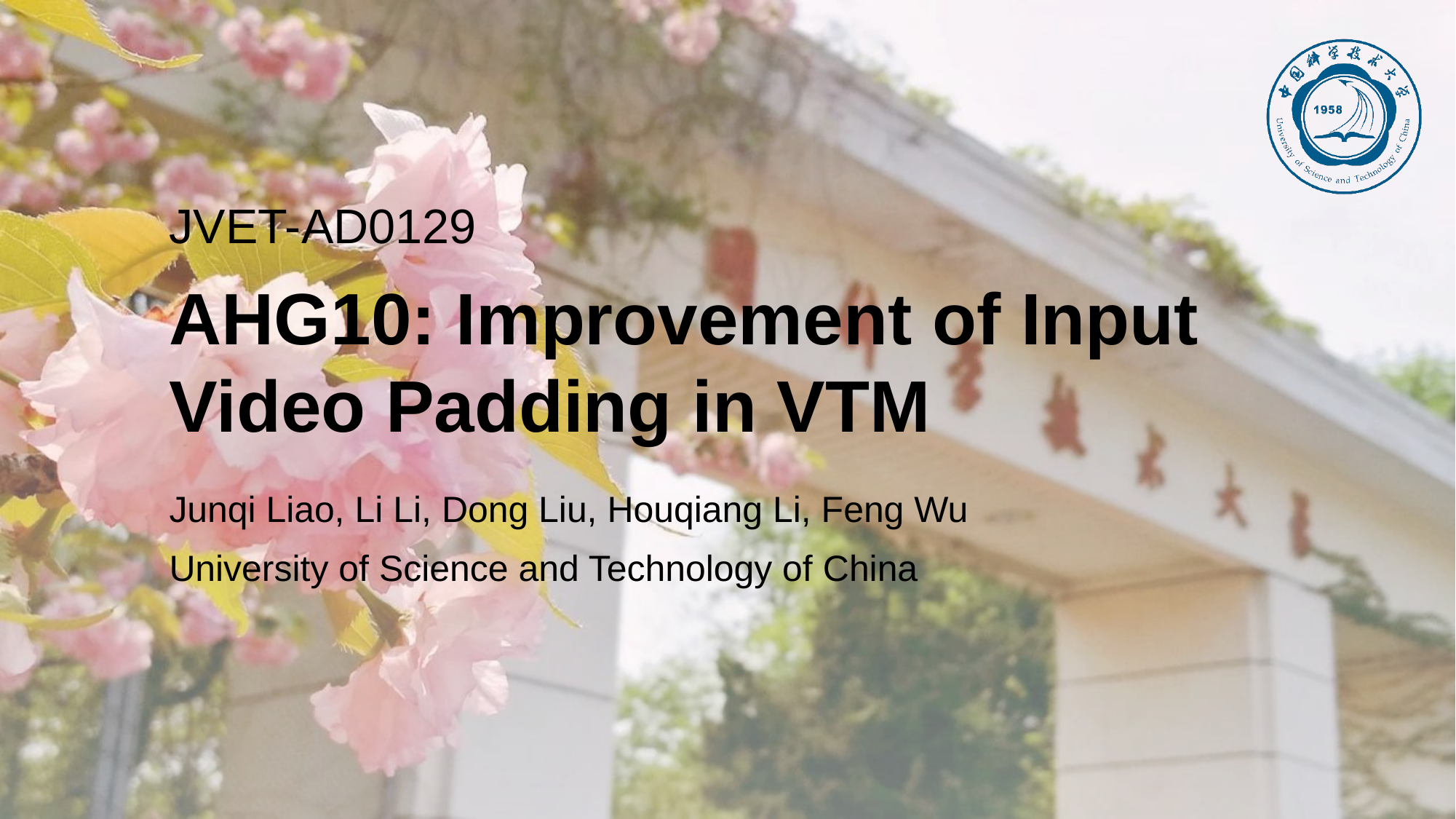

JVET-AD0129
# AHG10: Improvement of Input Video Padding in VTM
Junqi Liao, Li Li, Dong Liu, Houqiang Li, Feng Wu
University of Science and Technology of China